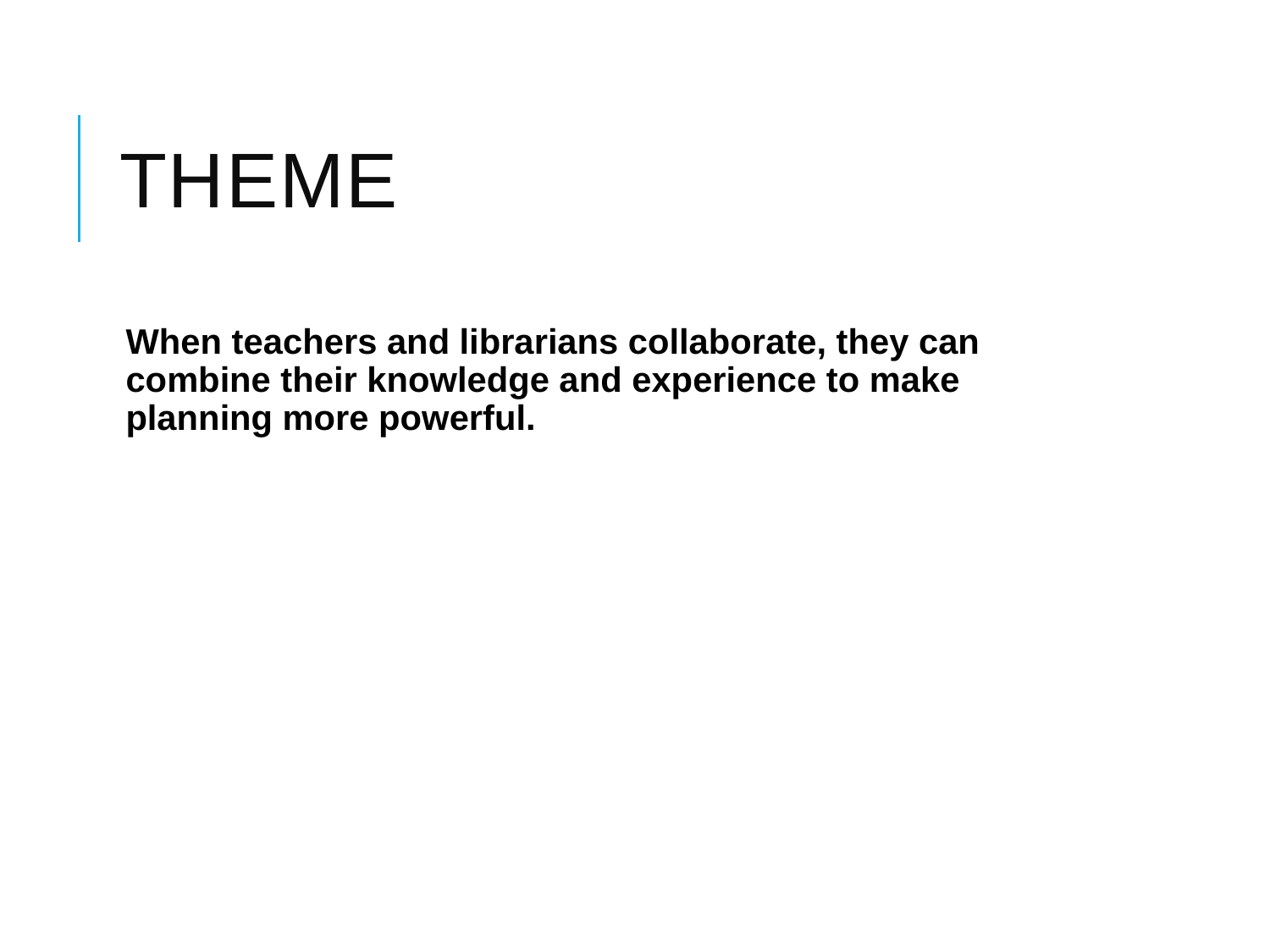

# Theme
When teachers and librarians collaborate, they can combine their knowledge and experience to make planning more powerful.